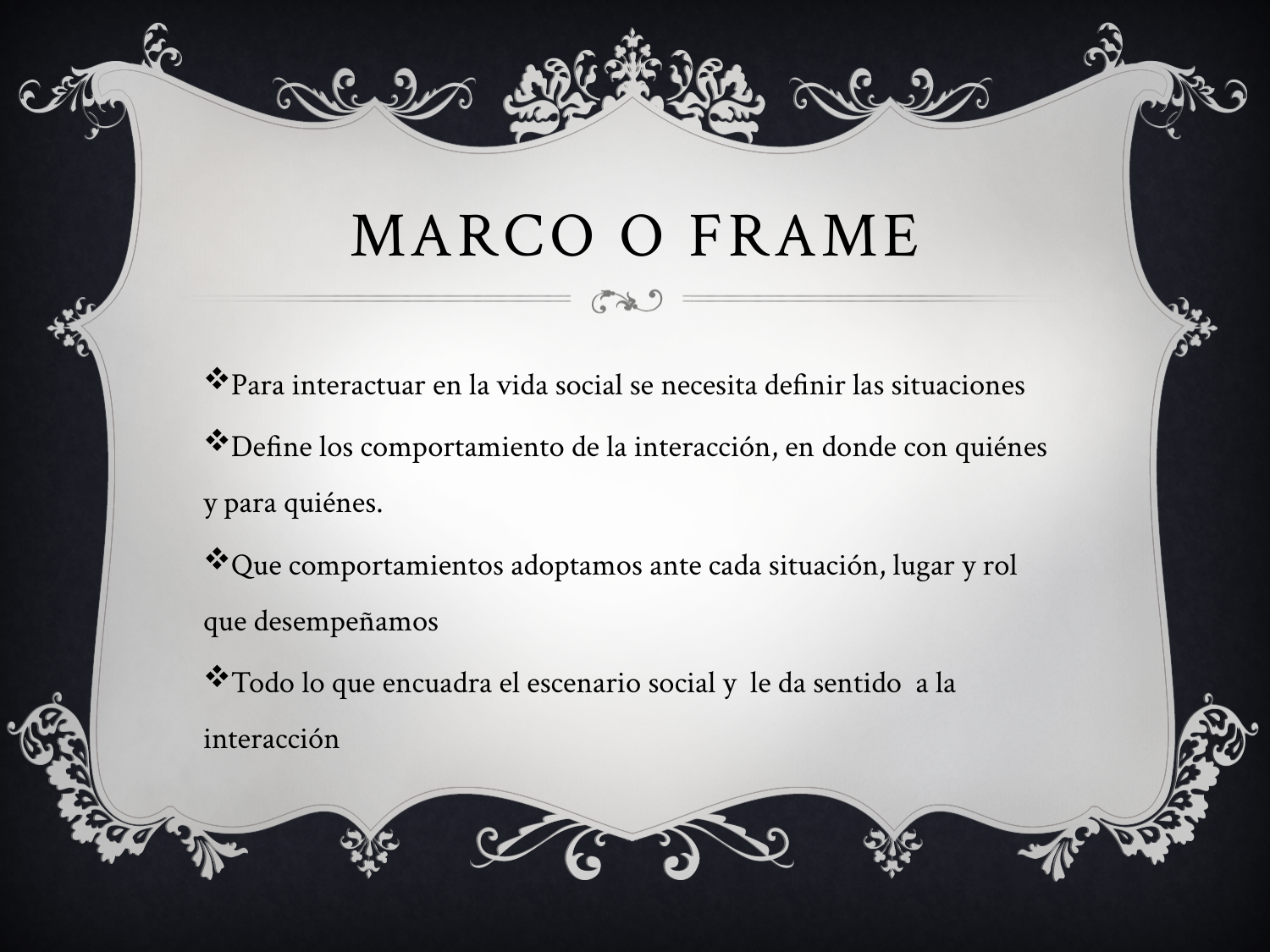

# Marco o frame
Para interactuar en la vida social se necesita definir las situaciones
Define los comportamiento de la interacción, en donde con quiénes y para quiénes.
Que comportamientos adoptamos ante cada situación, lugar y rol que desempeñamos
Todo lo que encuadra el escenario social y  le da sentido  a la interacción